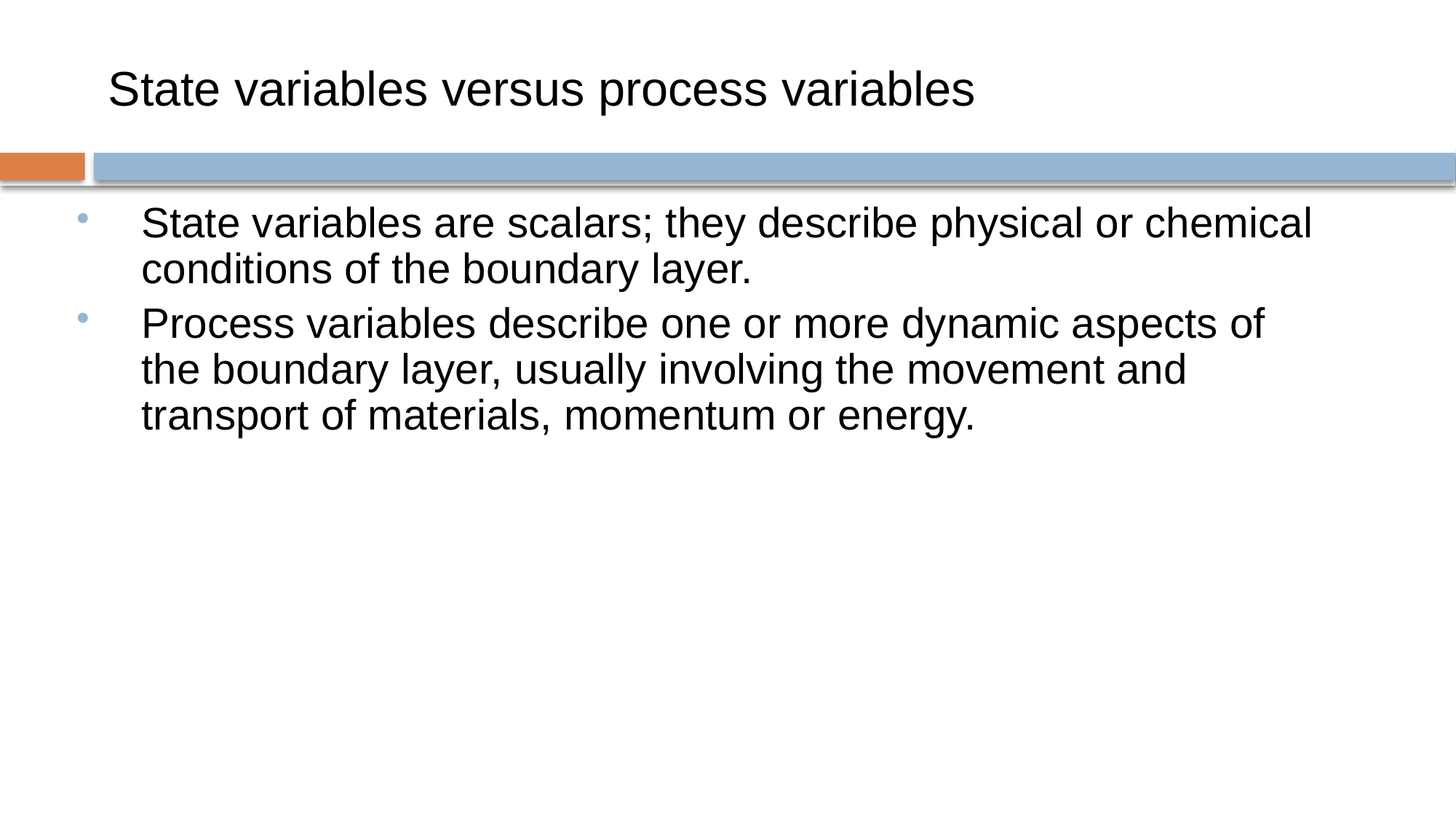

# State variables versus process variables
State variables are scalars; they describe physical or chemical conditions of the boundary layer.
Process variables describe one or more dynamic aspects of the boundary layer, usually involving the movement and transport of materials, momentum or energy.